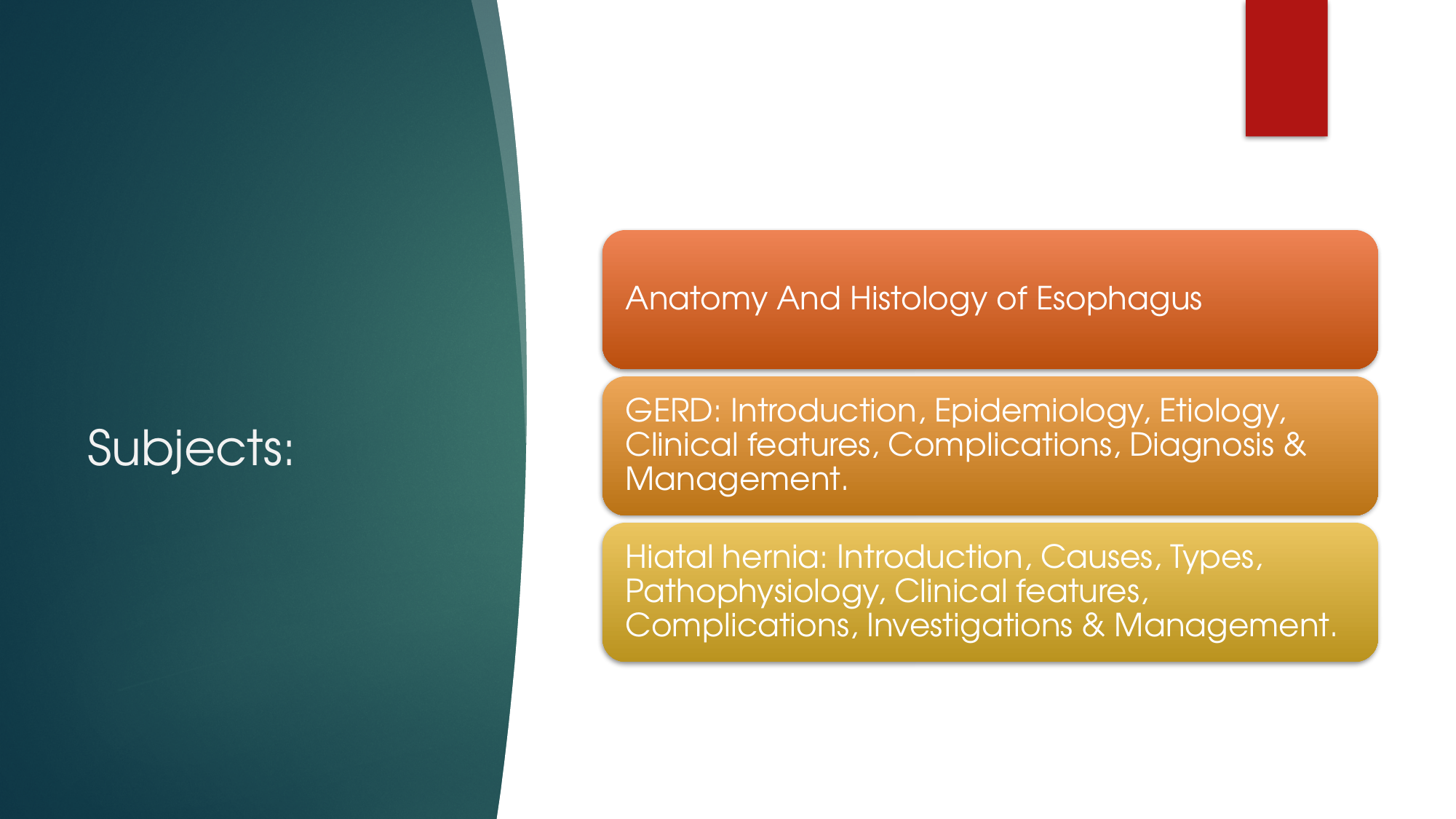

# Subjects:
Anatomy And Histology of Esophagus
GERD: Introduction, Epidemiology, Etiology, Clinical features, Complications, Diagnosis & Management.
Hiatal hernia: Introduction, Causes, Types, Pathophysiology, Clinical features, Complications, Investigations & Management.